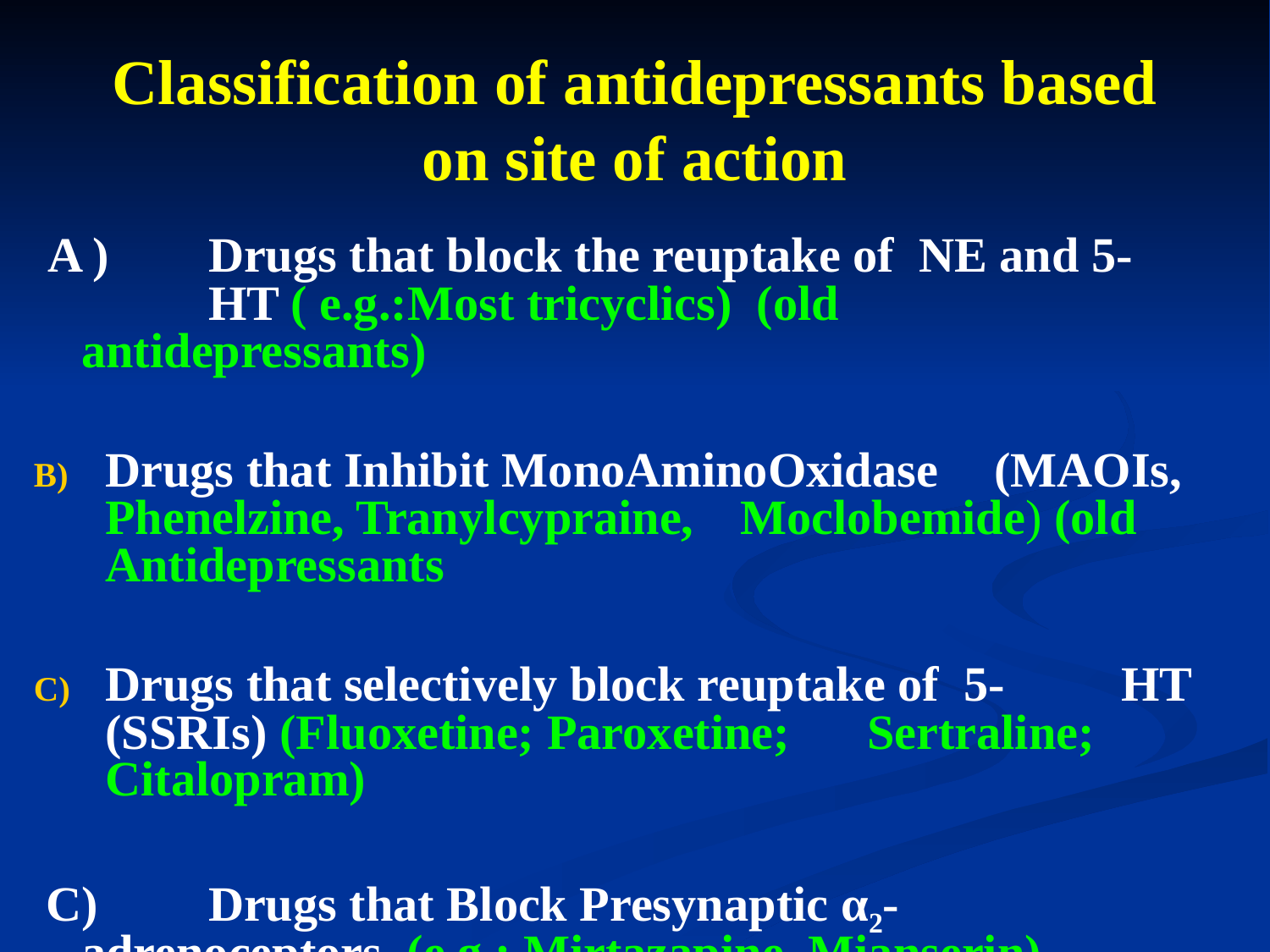

# Classification of antidepressants based on site of action
 A ) 	Drugs that block the reuptake of  NE and 5- 	HT ( e.g.:Most tricyclics)  (old antidepressants)

Drugs that Inhibit MonoAminoOxidase 	(MAOIs, Phenelzine, Tranylcypraine, 	Moclobemide) (old Antidepressants

Drugs that selectively block reuptake of  5-	HT (SSRIs) (Fluoxetine; Paroxetine; 	Sertraline; 	Citalopram)

 C)	Drugs that Block Presynaptic α2-	adrenoceptors  (e.g.: Mirtazapine, Mianserin).